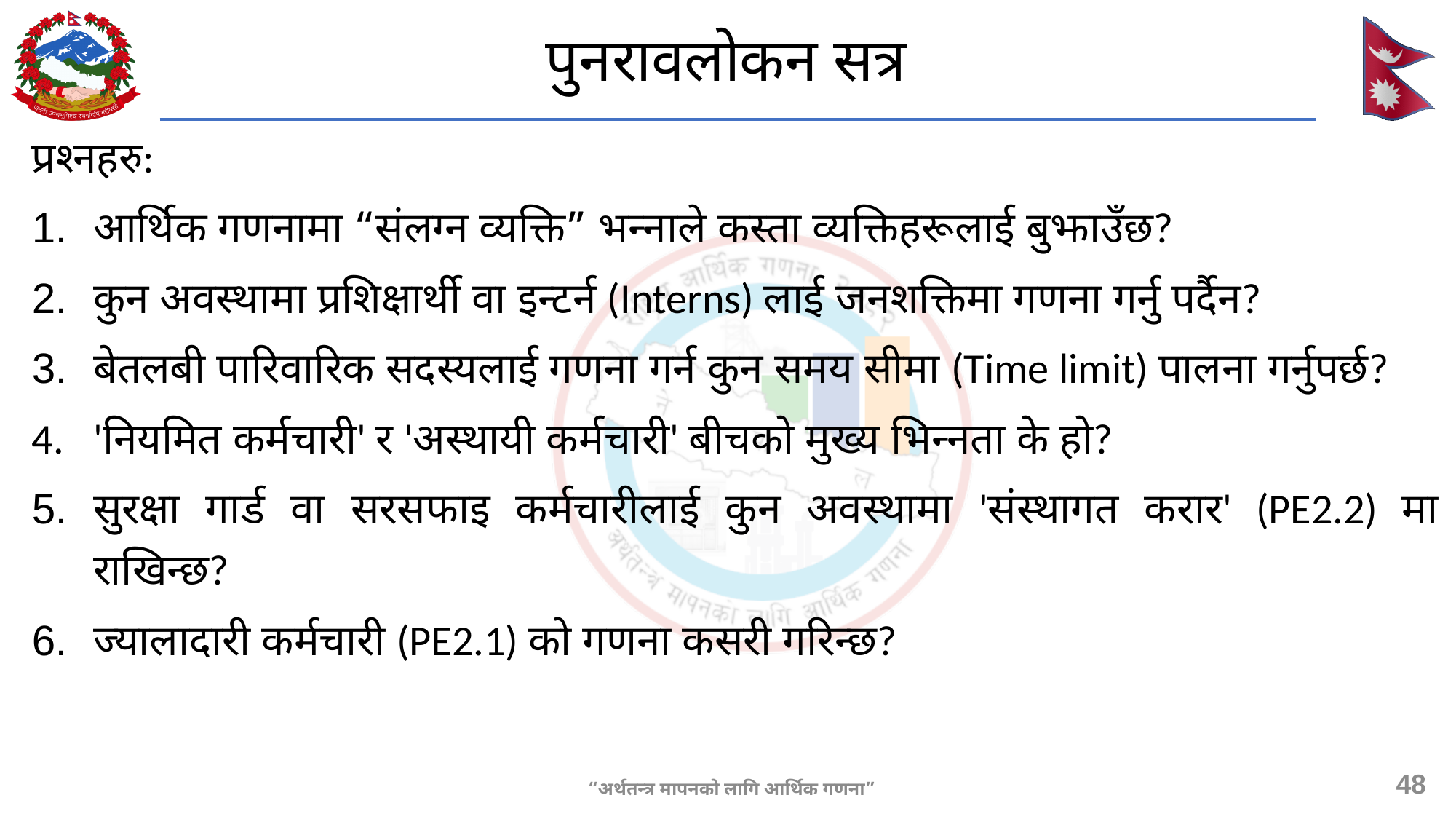

# पुनरावलोकन सत्र
प्रश्नहरु:
आर्थिक गणनामा “संलग्न व्यक्ति” भन्नाले कस्ता व्यक्तिहरूलाई बुझाउँछ?
कुन अवस्थामा प्रशिक्षार्थी वा इन्टर्न (Interns) लाई जनशक्तिमा गणना गर्नु पर्दैन?
बेतलबी पारिवारिक सदस्यलाई गणना गर्न कुन समय सीमा (Time limit) पालना गर्नुपर्छ?
'नियमित कर्मचारी' र 'अस्थायी कर्मचारी' बीचको मुख्य भिन्नता के हो?
सुरक्षा गार्ड वा सरसफाइ कर्मचारीलाई कुन अवस्थामा 'संस्थागत करार' (PE2.2) मा राखिन्छ?
ज्यालादारी कर्मचारी (PE2.1) को गणना कसरी गरिन्छ?

48
“अर्थतन्त्र मापनको लागि आर्थिक गणना”